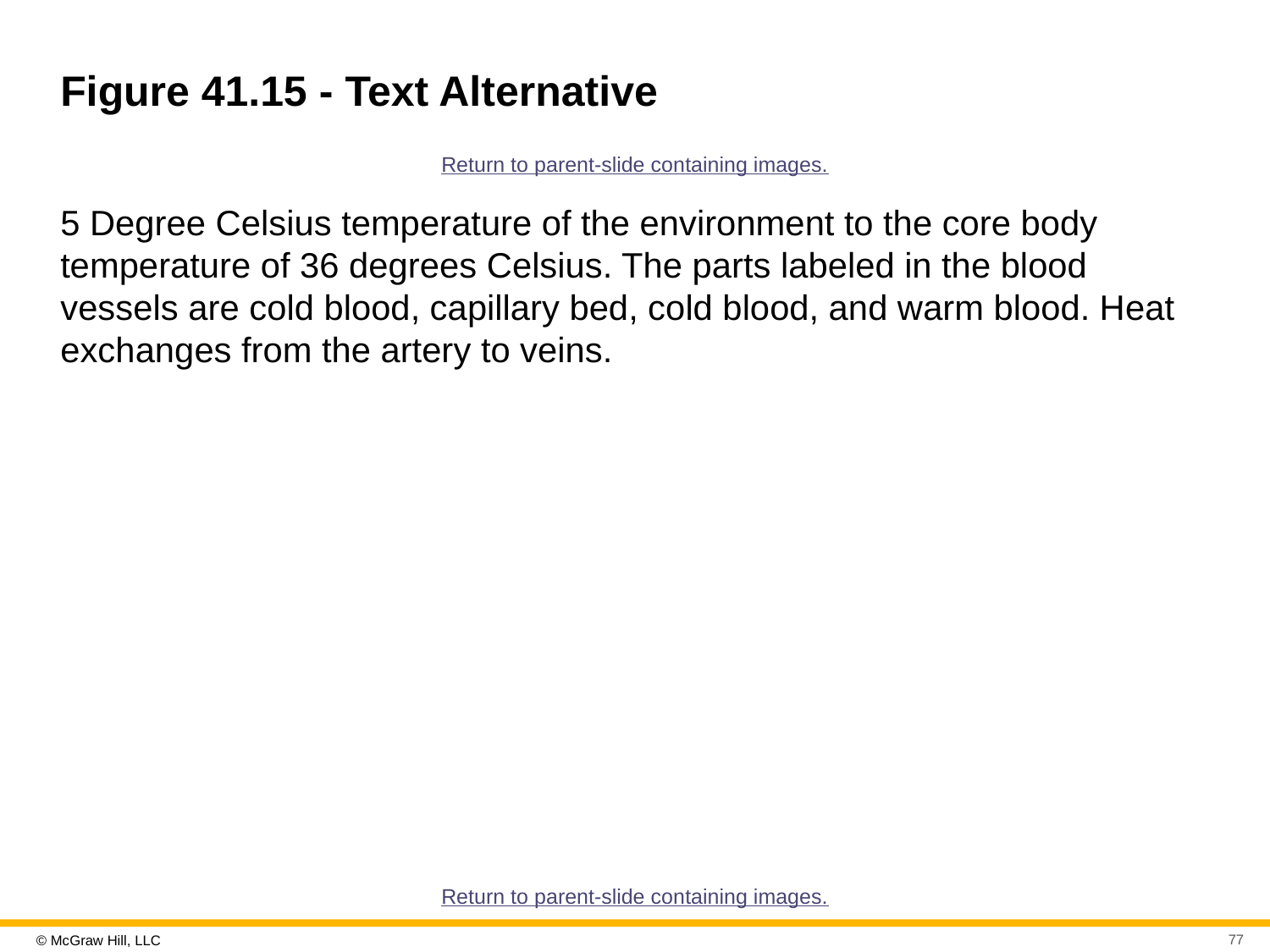

# Figure 41.15 - Text Alternative
Return to parent-slide containing images.
5 Degree Celsius temperature of the environment to the core body temperature of 36 degrees Celsius. The parts labeled in the blood vessels are cold blood, capillary bed, cold blood, and warm blood. Heat exchanges from the artery to veins.
Return to parent-slide containing images.
77